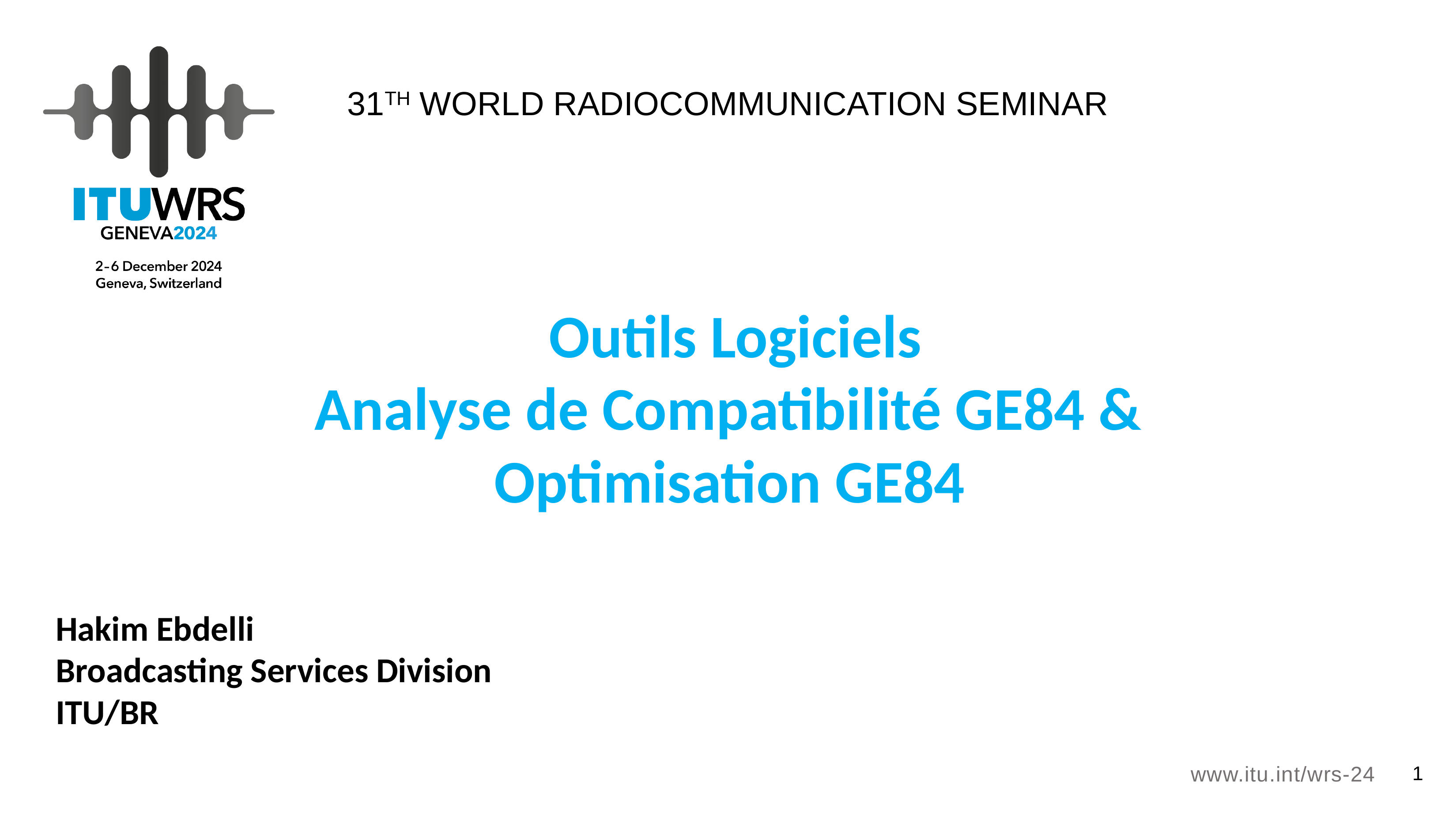

Outils Logiciels
Analyse de Compatibilité GE84 &
Optimisation GE84
Hakim Ebdelli
Broadcasting Services Division
ITU/BR